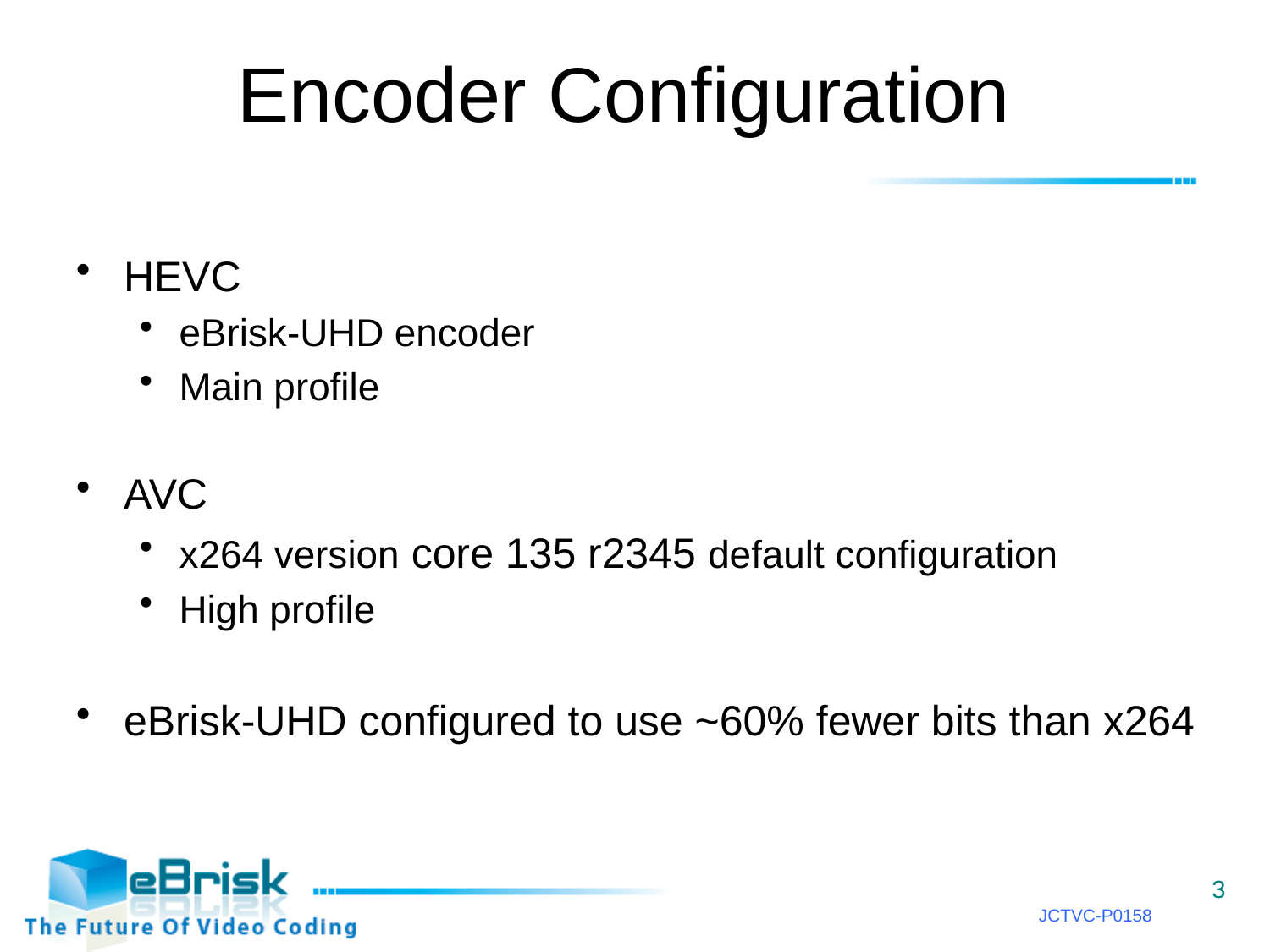

# Encoder Configuration
HEVC
eBrisk-UHD encoder
Main profile

AVC
x264 version core 135 r2345 default configuration
High profile

eBrisk-UHD configured to use ~60% fewer bits than x264

3